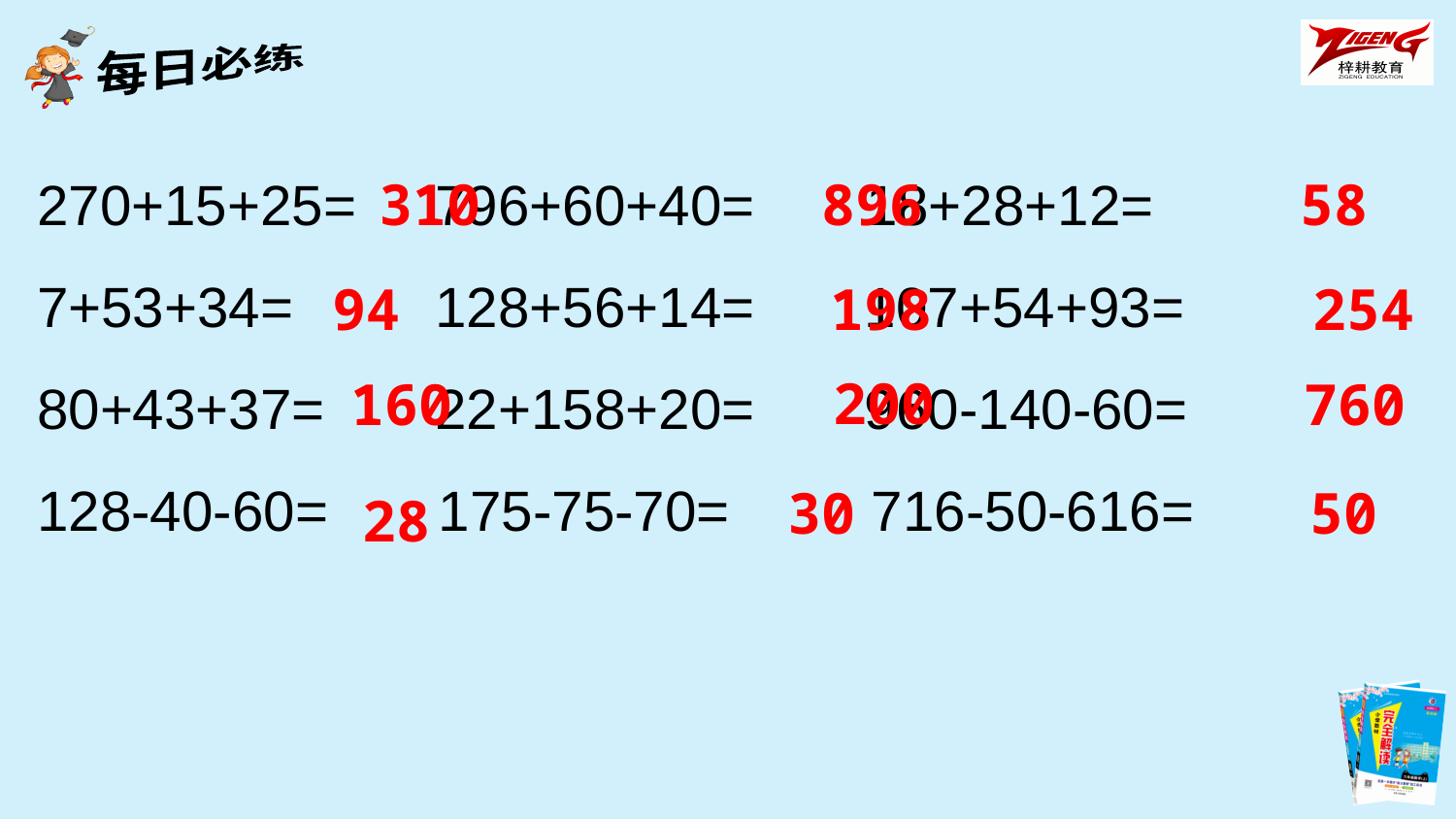

270+15+25=     796+60+40=       18+28+12=
7+53+34=         128+56+14=       107+54+93=
80+43+37=       22+158+20=       960-140-60=
128-40-60=       175-75-70=         716-50-616=
310
896
58
198
254
94
200
760
160
30
50
28